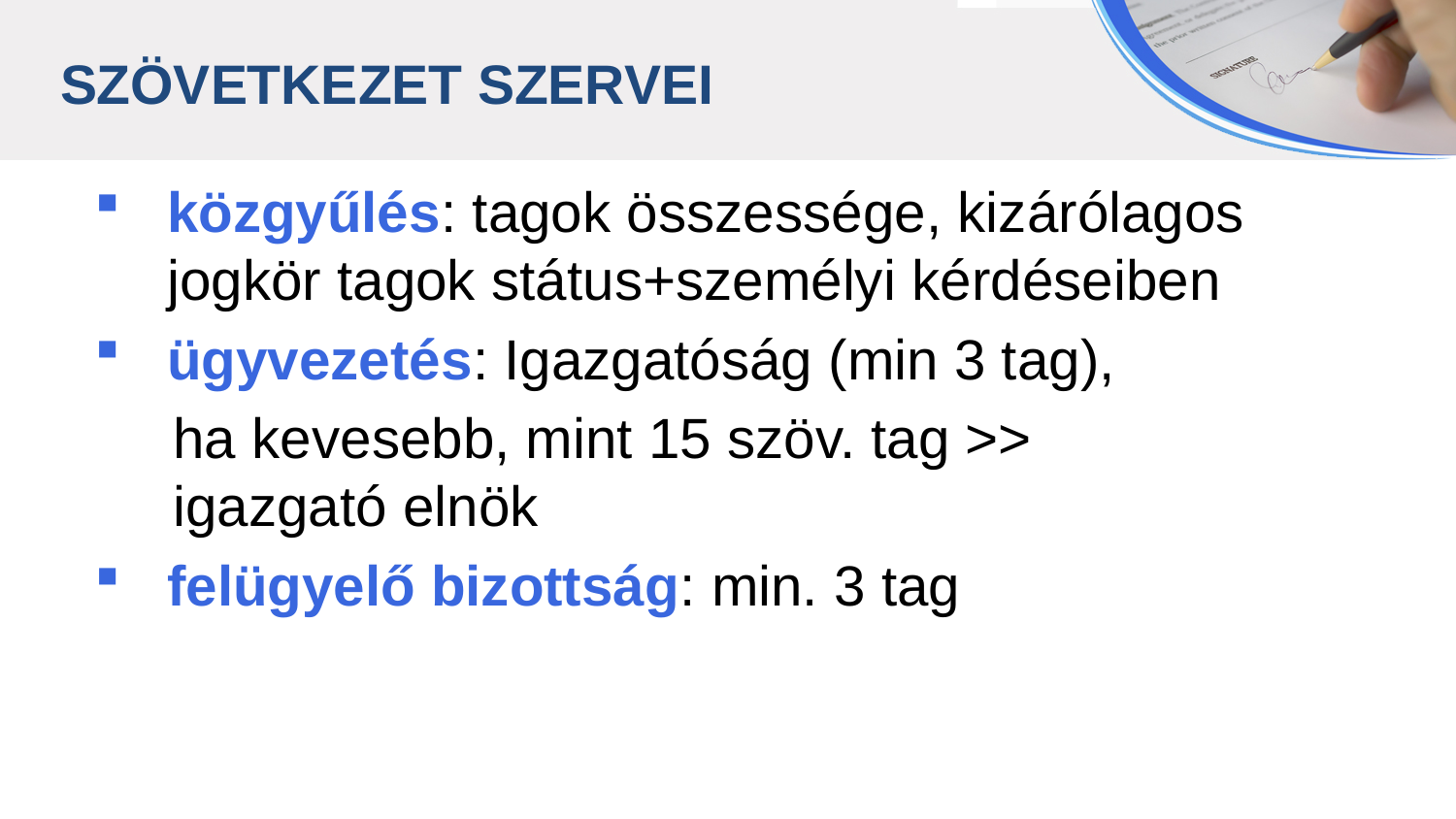

SZÖVETKEZET SZERVEI
közgyűlés: tagok összessége, kizárólagos jogkör tagok státus+személyi kérdéseiben
ügyvezetés: Igazgatóság (min 3 tag),
     ha kevesebb, mint 15 szöv. tag >>
     igazgató elnök
felügyelő bizottság: min. 3 tag